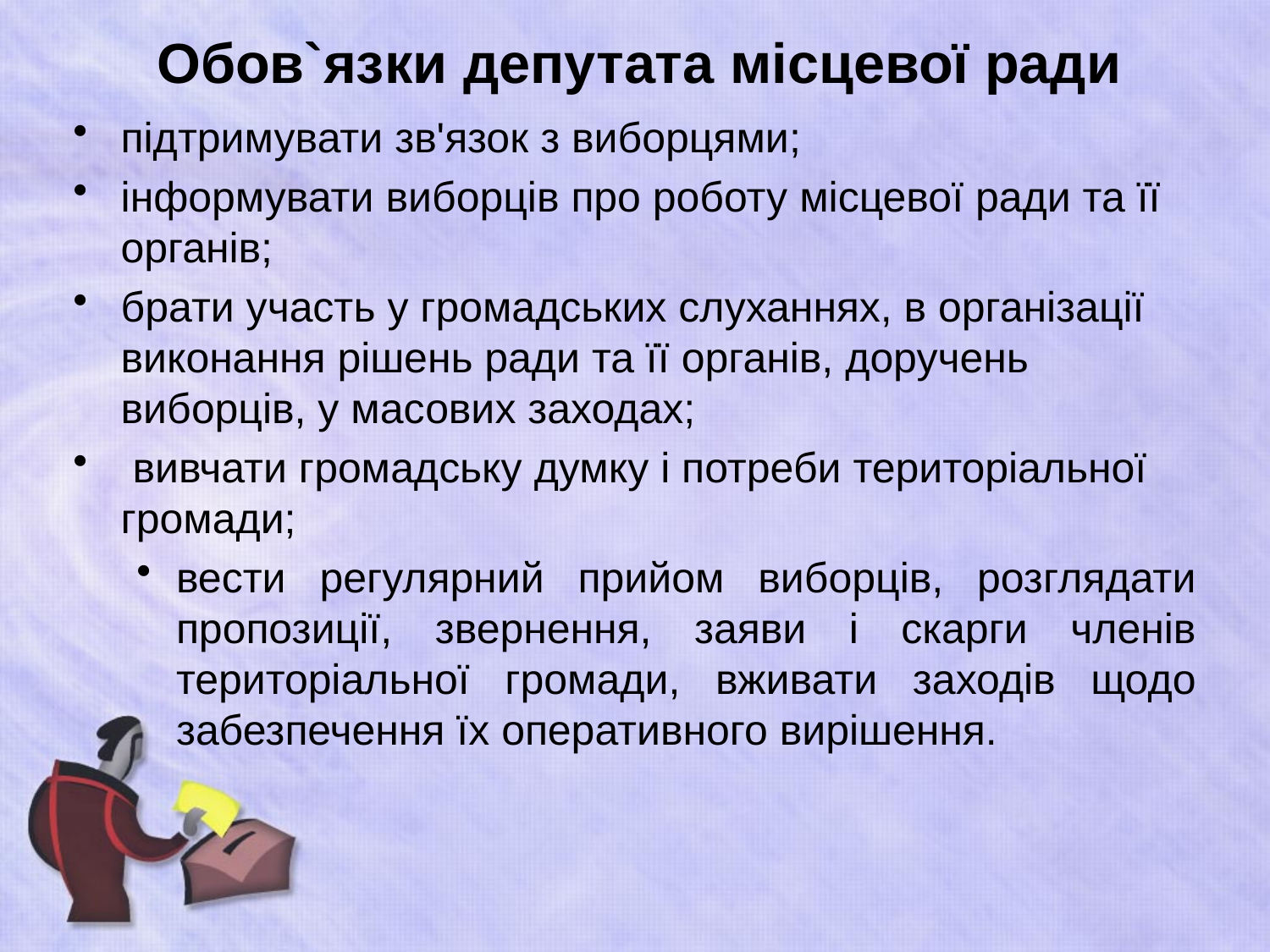

# Обов`язки депутата місцевої ради
підтримувати зв'язок з виборцями;
інформувати виборців про роботу місцевої ради та її органів;
брати участь у громадських слуханнях, в організації виконання рішень ради та її органів, доручень виборців, у масових заходах;
 вивчати громадську думку і потреби територіальної громади;
вести регулярний прийом виборців, розглядати пропозиції, звернення, заяви і скарги членів територіальної громади, вживати заходів щодо забезпечення їх оперативного вирішення.